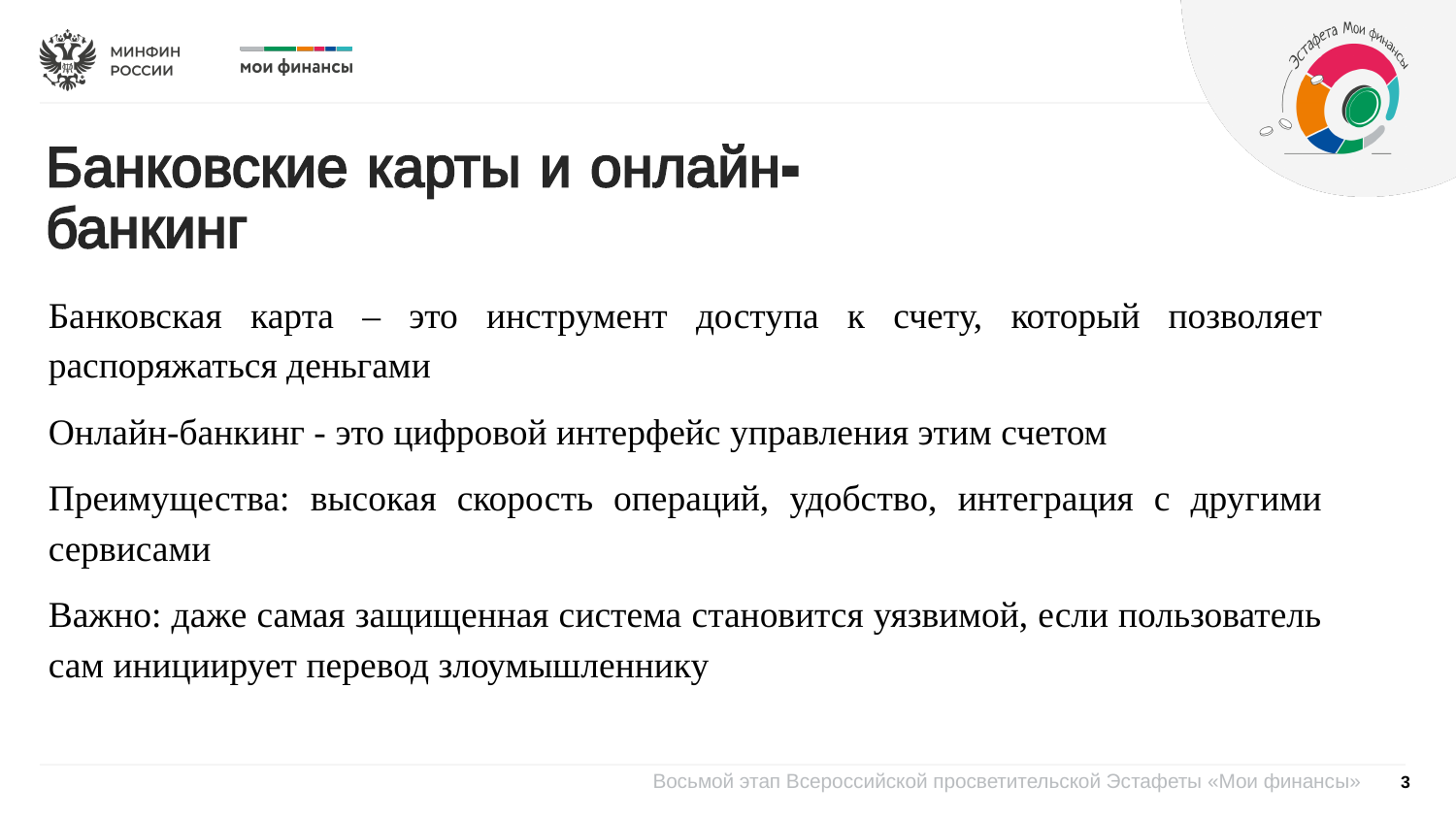

Банковские карты и онлайн-банкинг
Банковская карта – это инструмент доступа к счету, который позволяет распоряжаться деньгами
Онлайн-банкинг - это цифровой интерфейс управления этим счетом
Преимущества: высокая скорость операций, удобство, интеграция с другими сервисами
Важно: даже самая защищенная система становится уязвимой, если пользователь сам инициирует перевод злоумышленнику
3